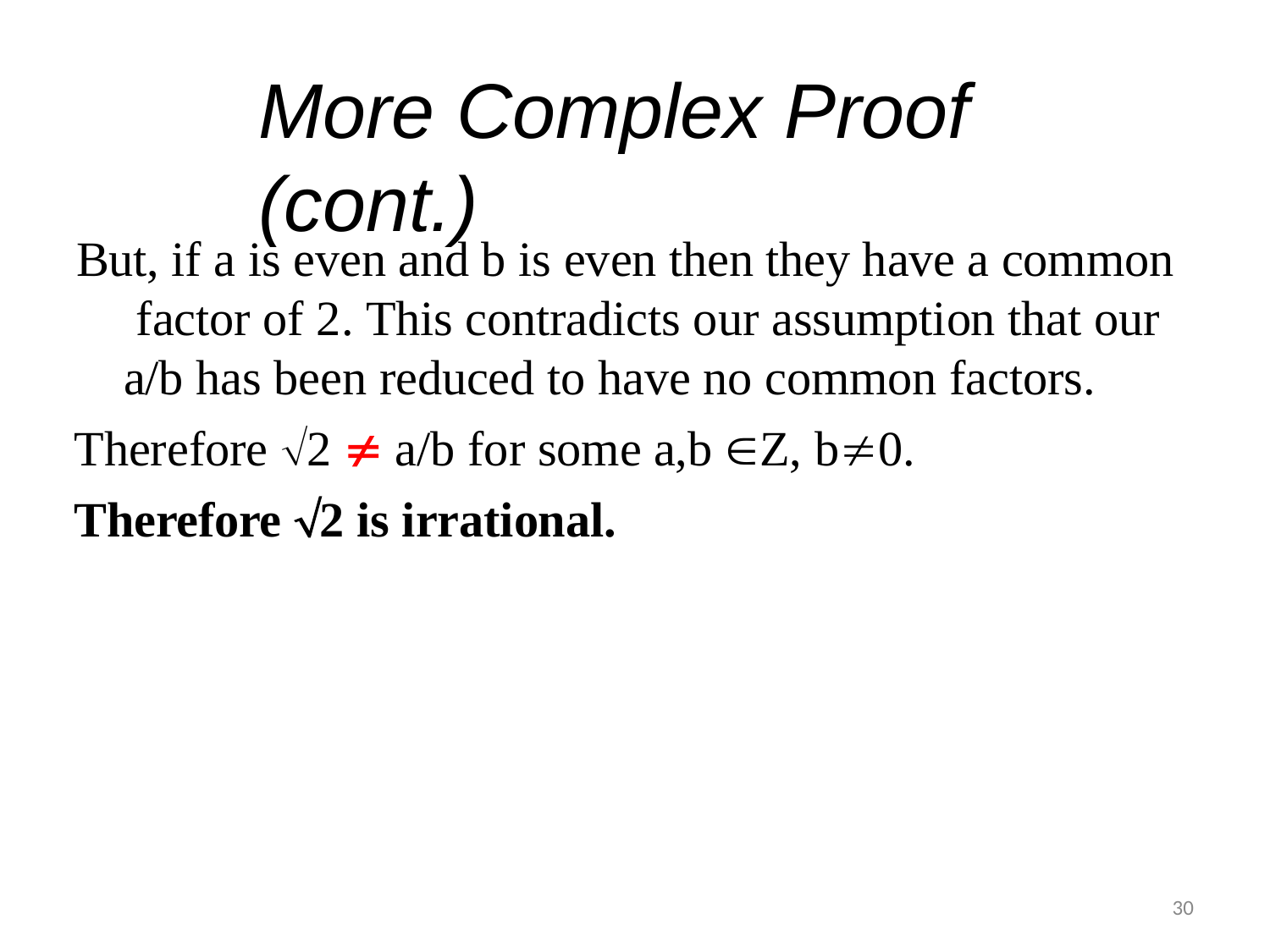

# More Complex Proof (cont.)
But, if a is even and b is even then they have a common  factor of 2. This contradicts our assumption that our  a/b has been reduced to have no common factors.
Therefore √2 ≠ a/b for some a,b ∈Z, b≠0.
Therefore √2 is irrational.
30